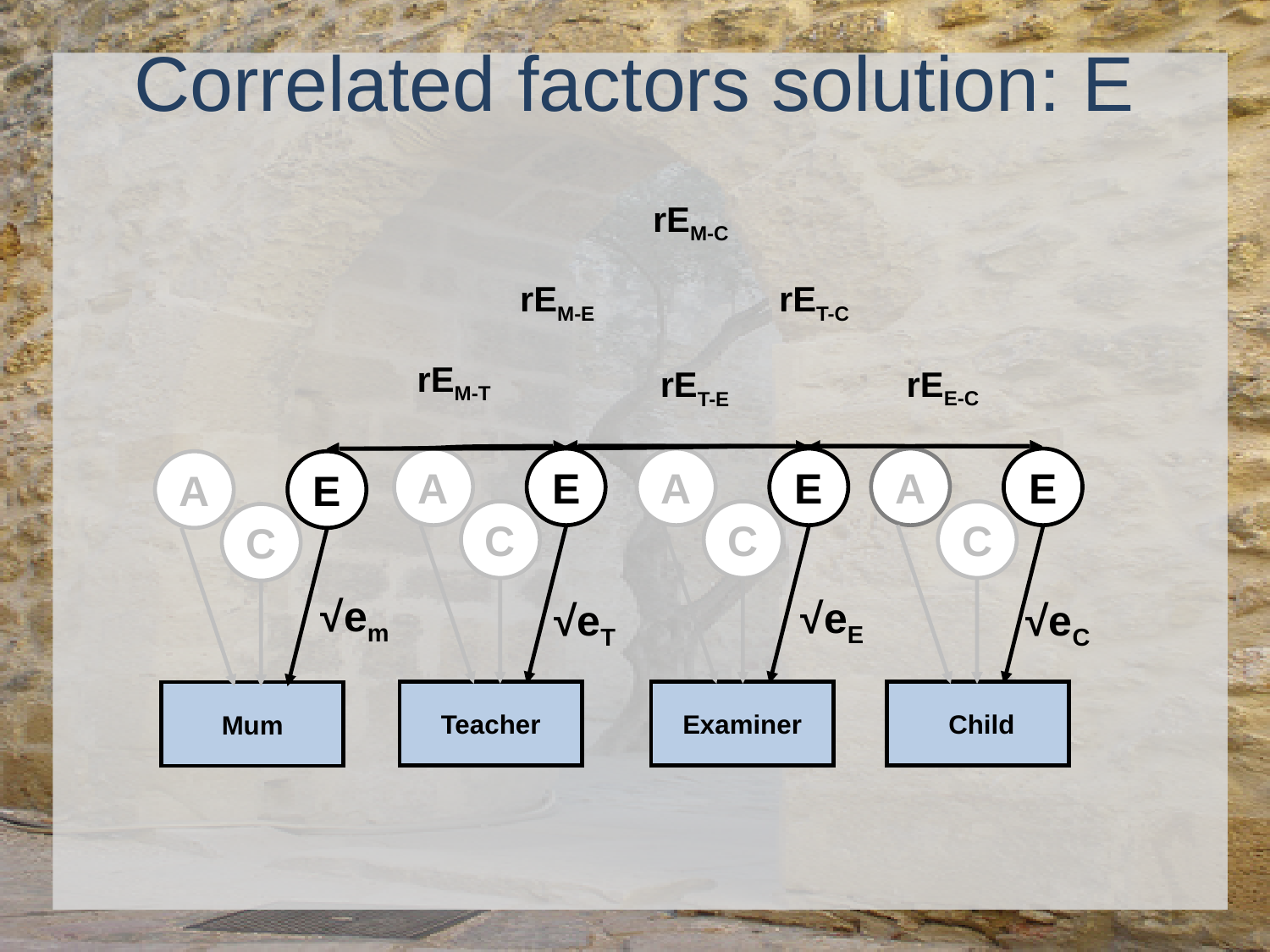

Correlated factors solution: E

rEM-C
rEM-E
rET-C
rEM-T
rEE-C
rET-E
A
E
A
E
A
E
A
E
C
C
C
C

√em
√eE
√eT
√eC
Teacher
Examiner
 Child
Mum